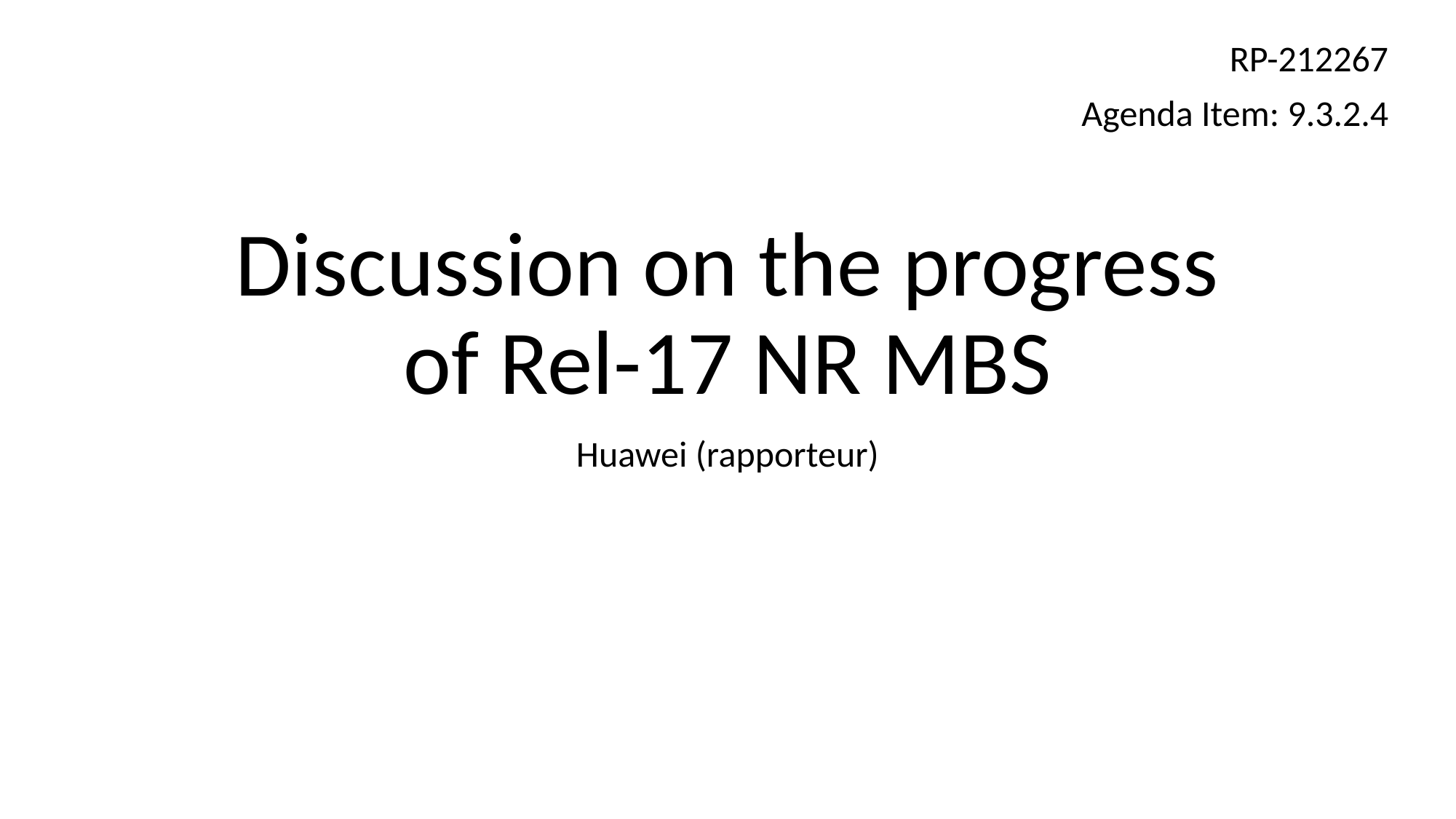

RP-212267
Agenda Item: 9.3.2.4
# Discussion on the progress of Rel-17 NR MBS
Huawei (rapporteur)